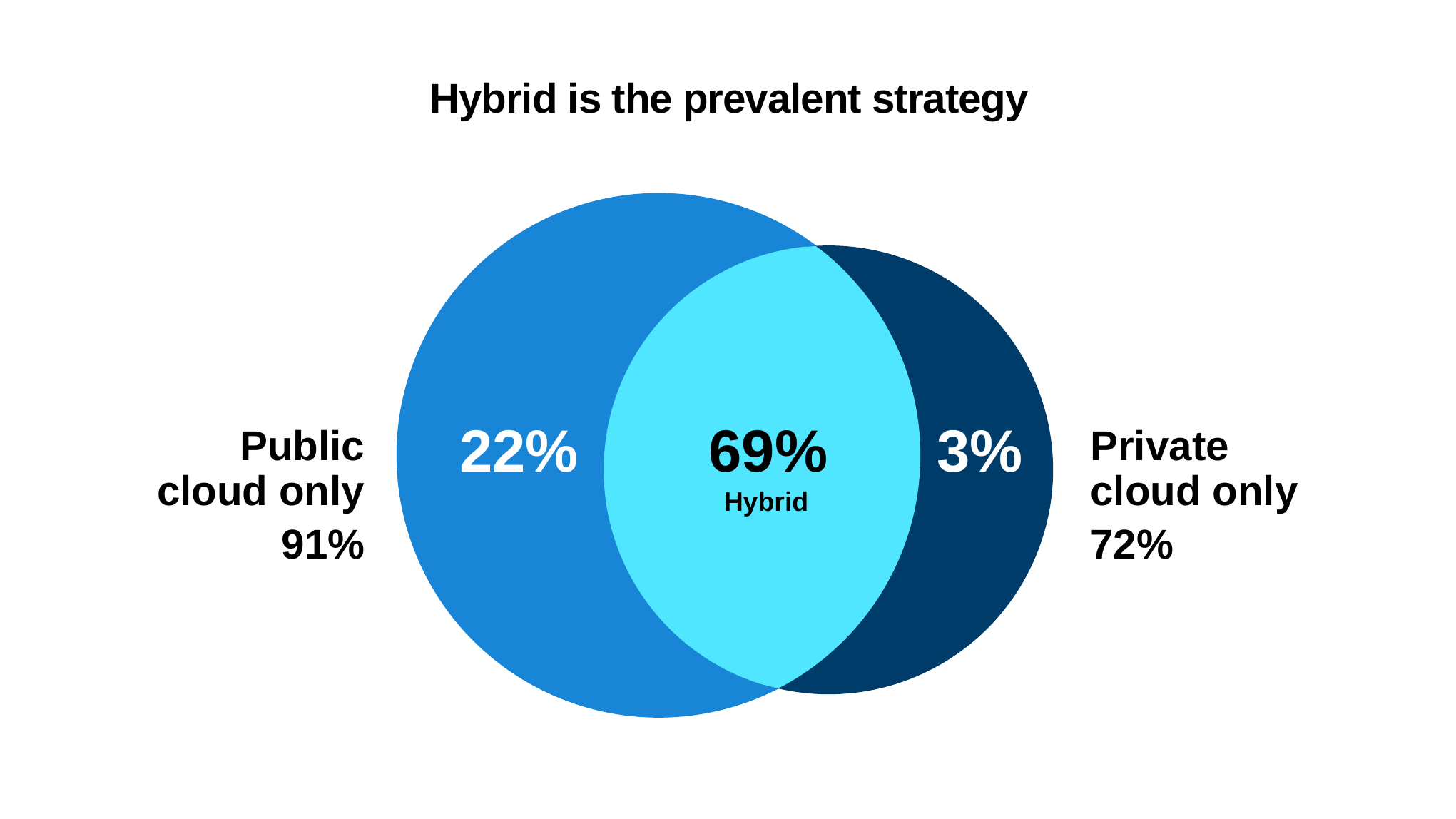

# Hybrid is the prevalent strategy

22%
69%
3%
Public
cloud only
91%
Private
cloud only
72%
Hybrid